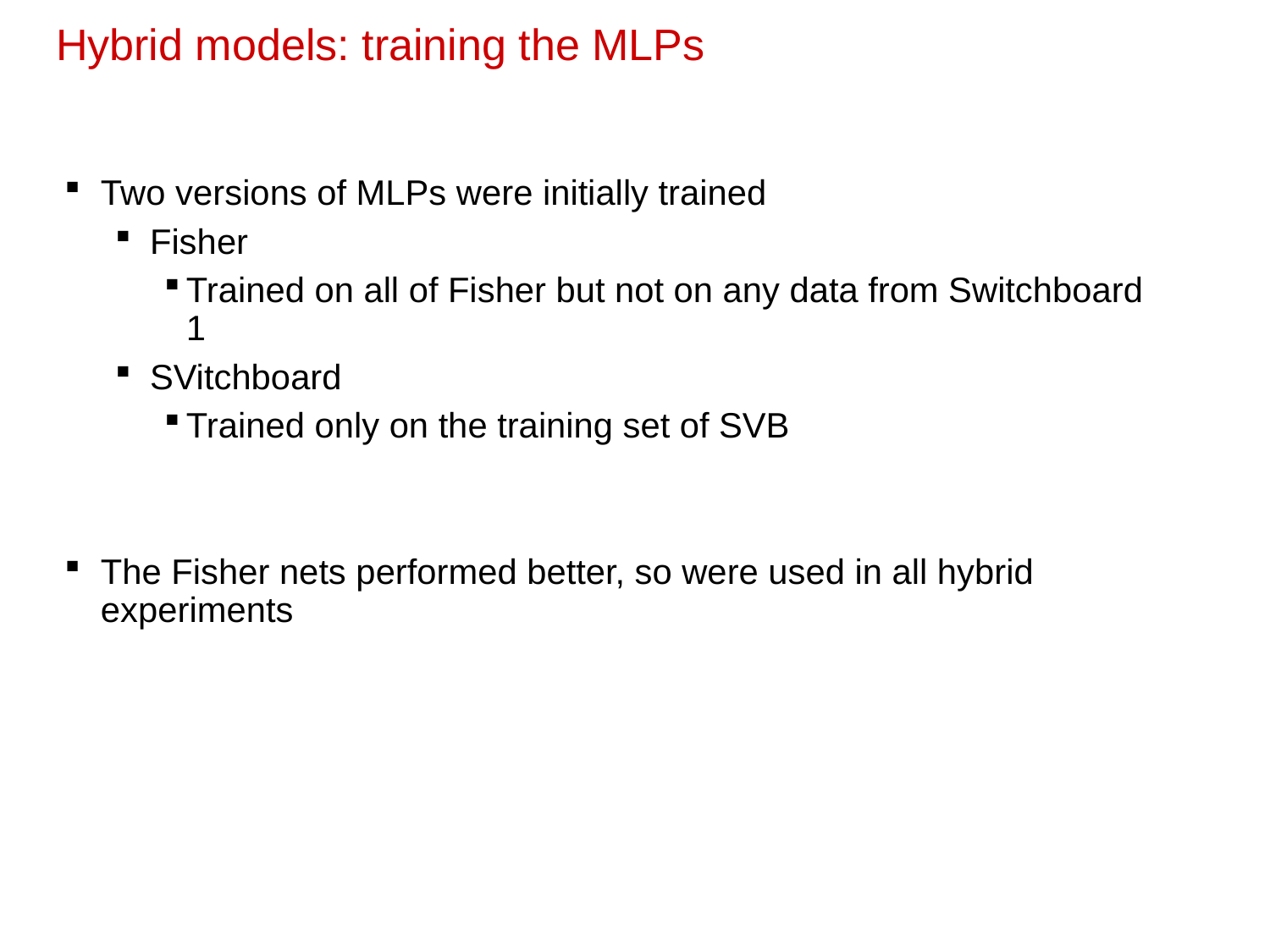

# Hybrid models: training the MLPs
Two versions of MLPs were initially trained
Fisher
Trained on all of Fisher but not on any data from Switchboard 1
SVitchboard
Trained only on the training set of SVB

The Fisher nets performed better, so were used in all hybrid experiments